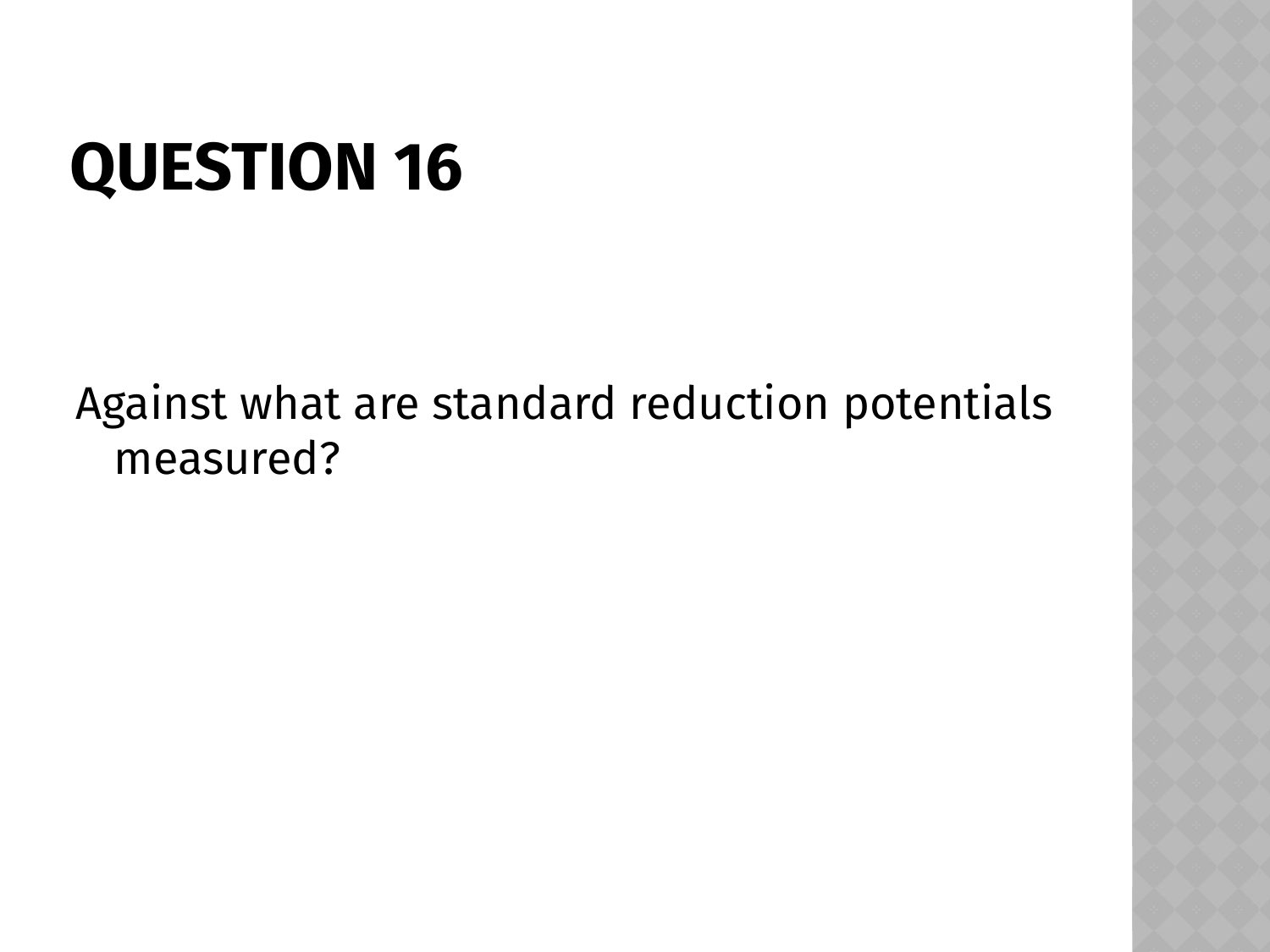

# Question 16
Against what are standard reduction potentials measured?